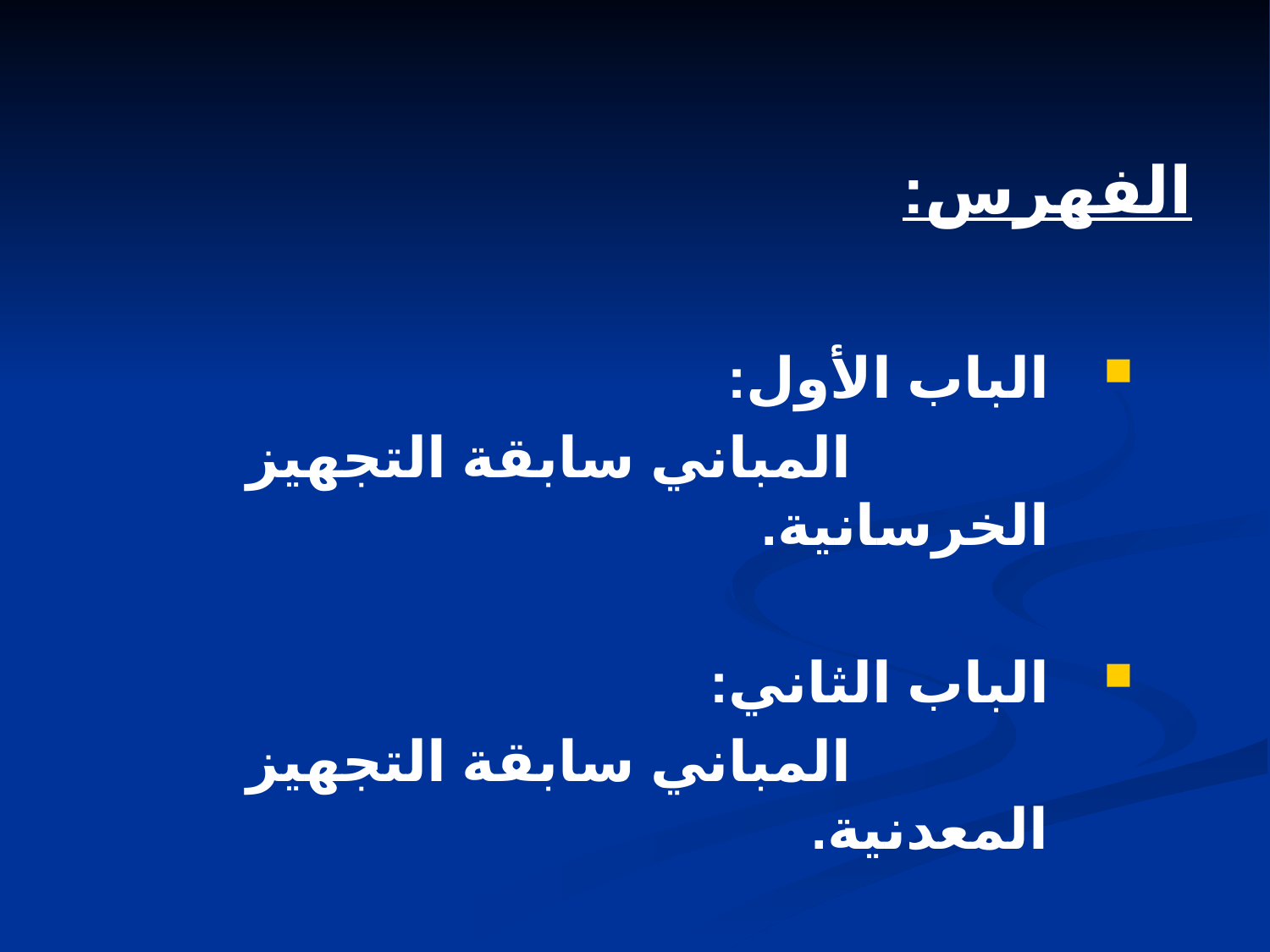

الفهرس:
الباب الأول:
                  المباني سابقة التجهيز الخرسانية.

الباب الثاني:
                  المباني سابقة التجهيز المعدنية.